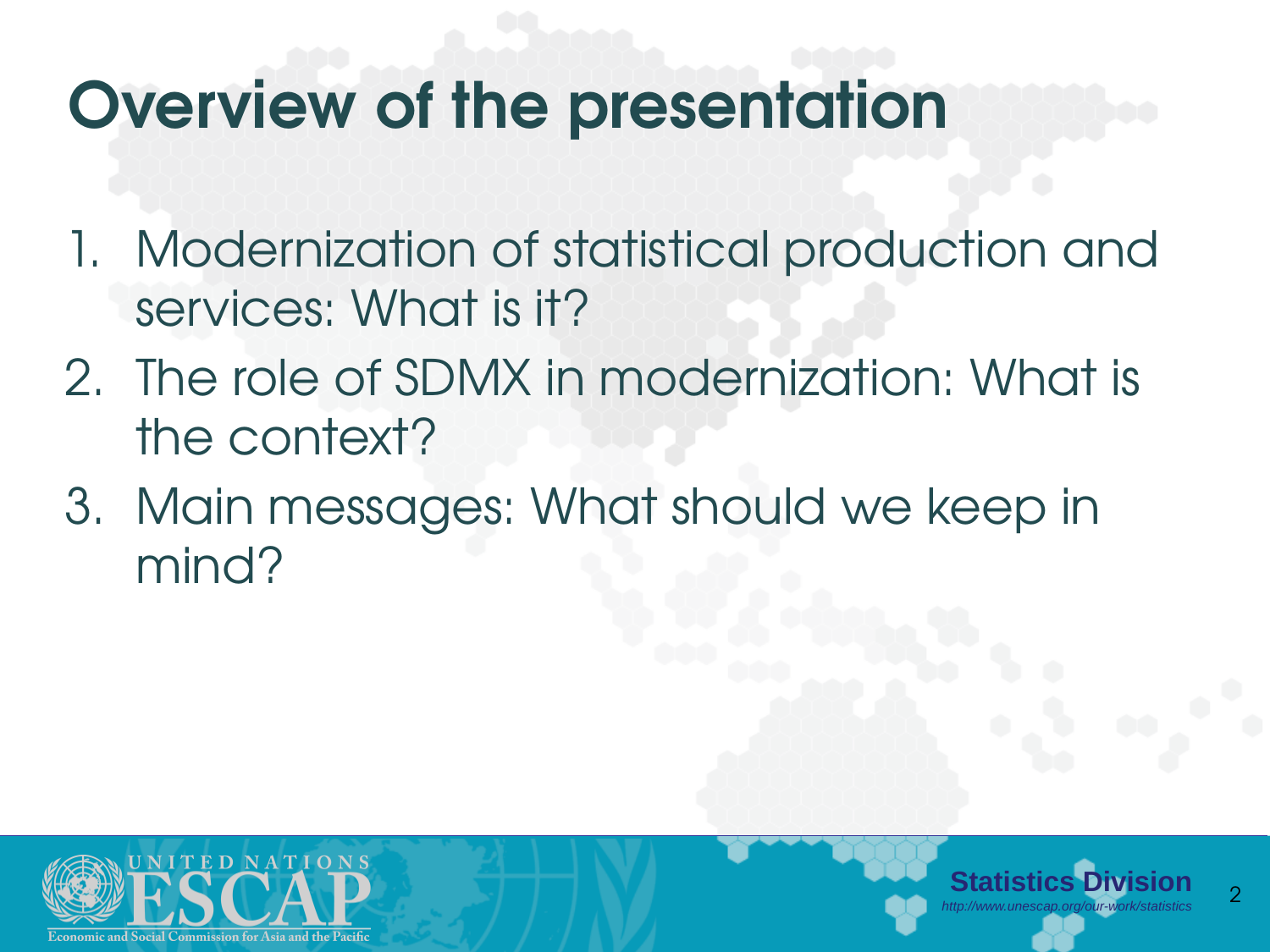

# Overview of the presentation
Modernization of statistical production and services: What is it?
The role of SDMX in modernization: What is the context?
Main messages: What should we keep in mind?
2